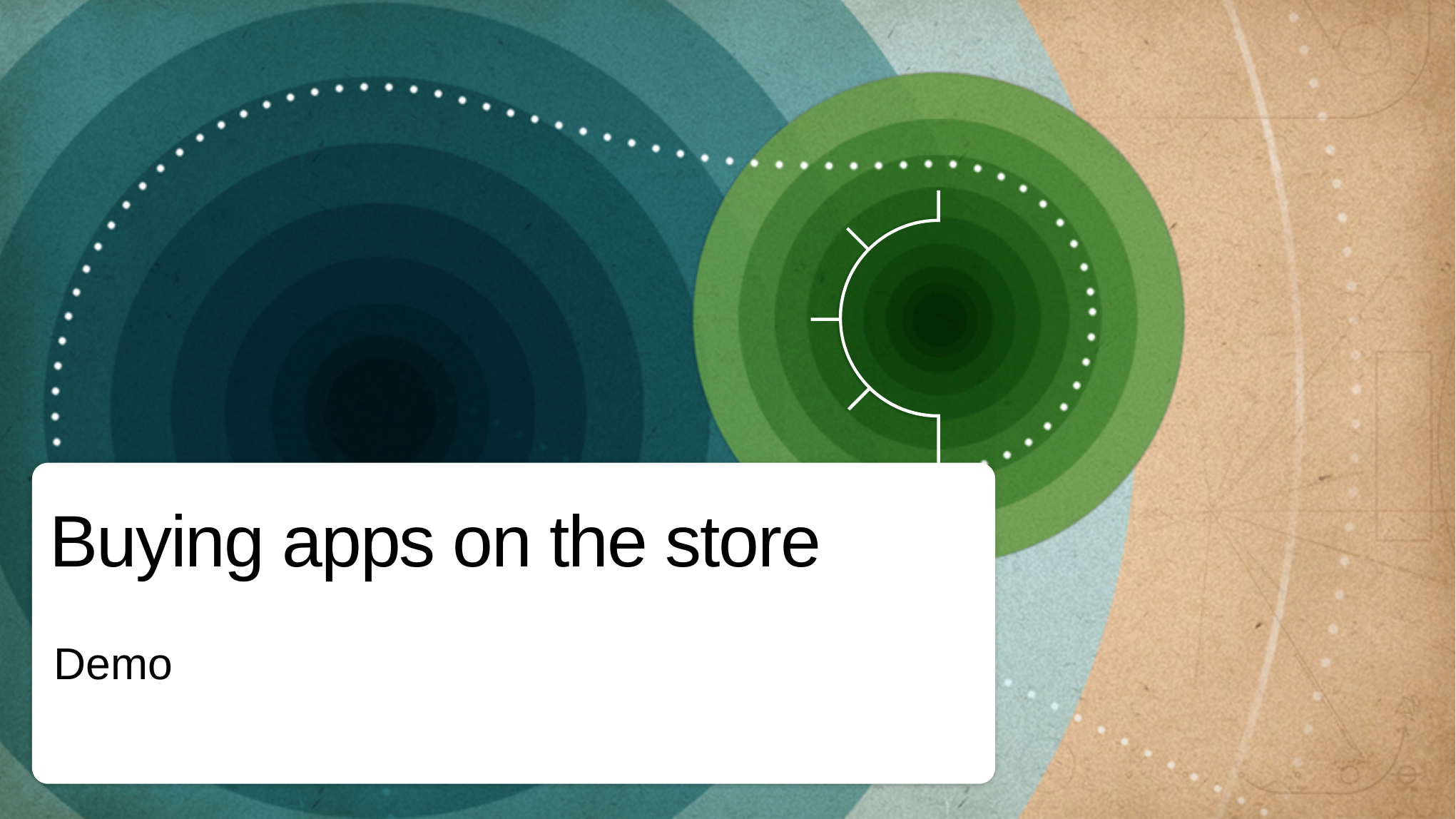

# Buying apps on the store
Demo